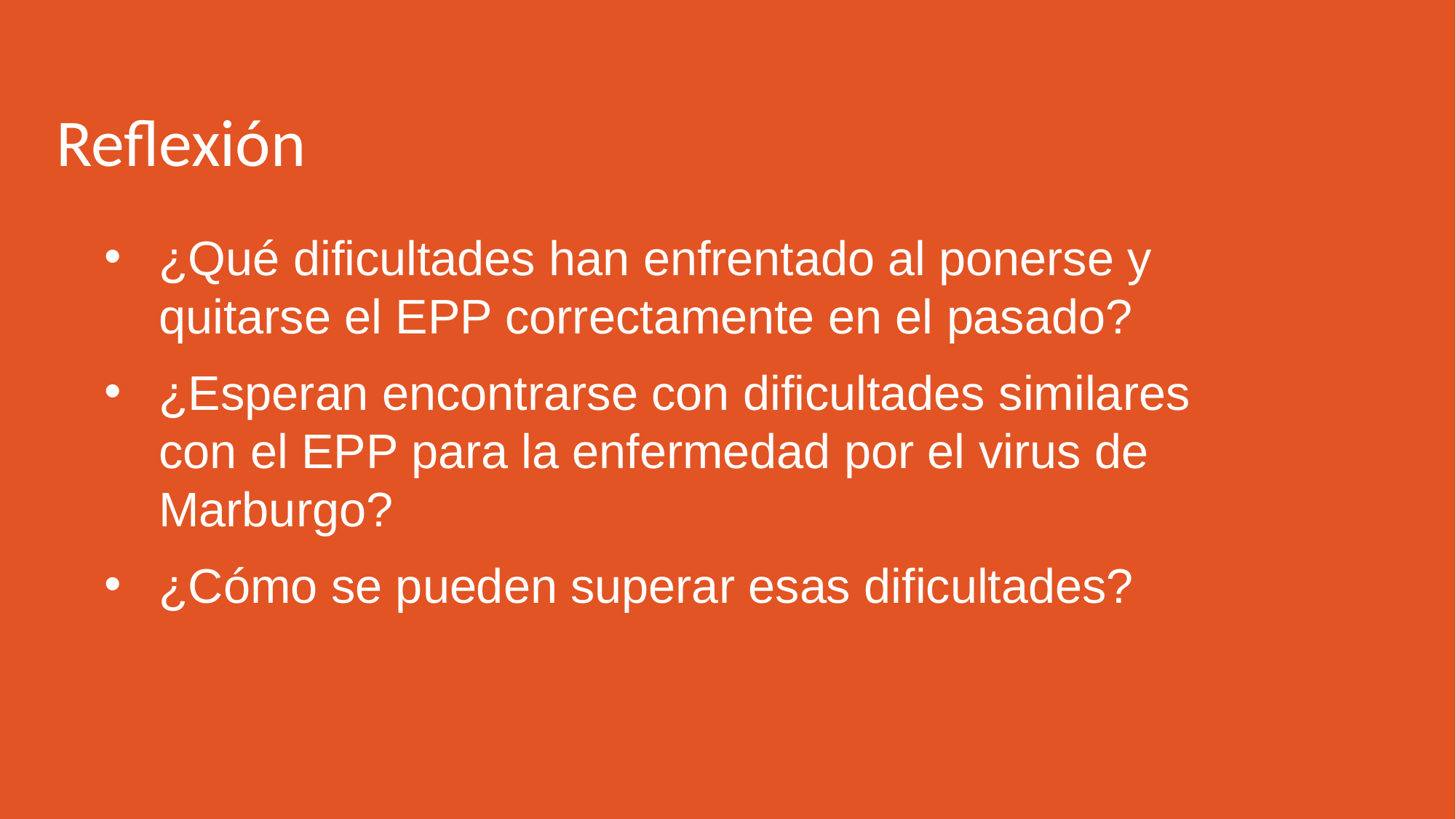

# Reflexión
¿Qué dificultades han enfrentado al ponerse y quitarse el EPP correctamente en el pasado?
¿Esperan encontrarse con dificultades similares con el EPP para la enfermedad por el virus de Marburgo?
¿Cómo se pueden superar esas dificultades?